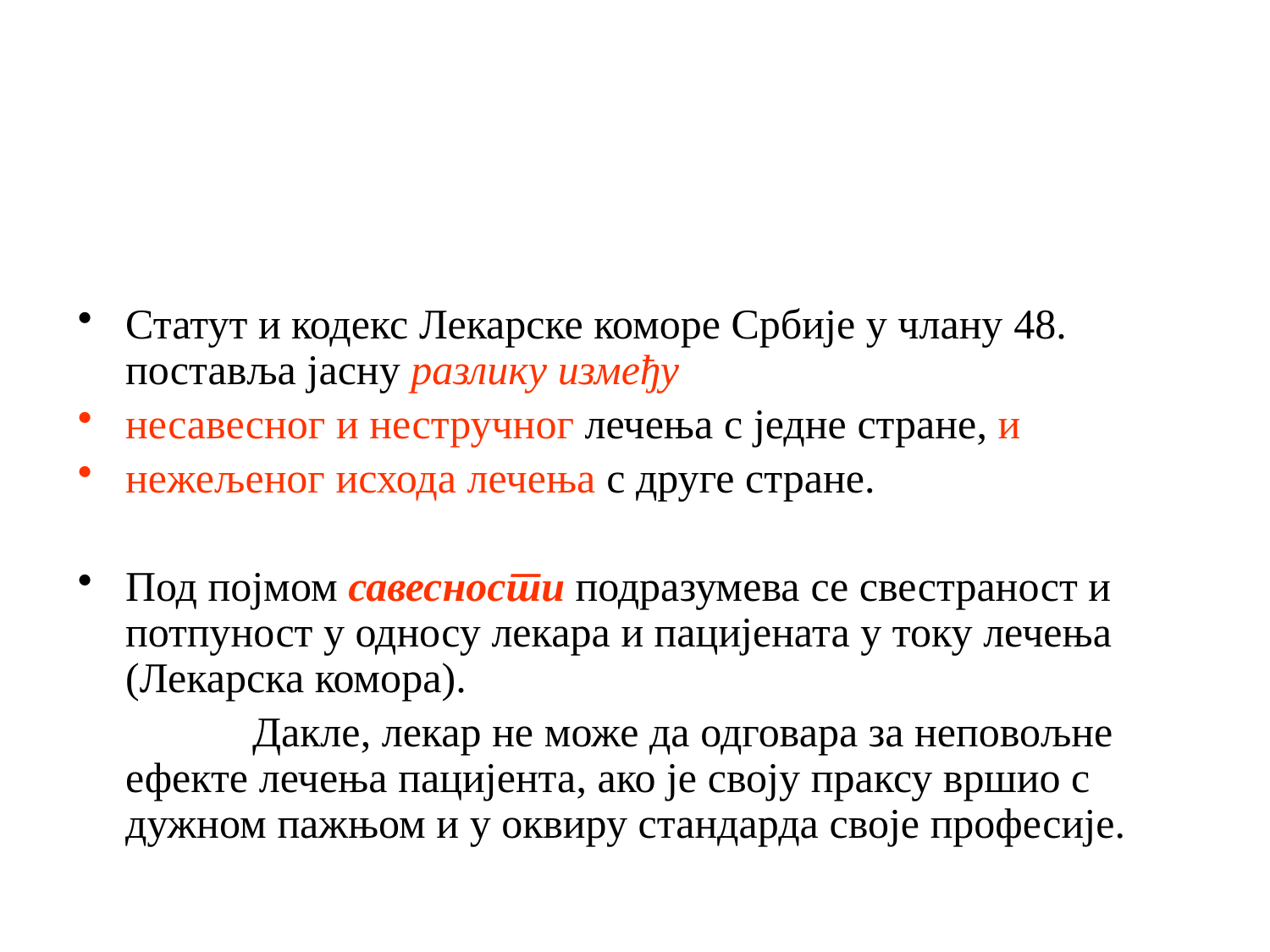

#
Статут и кодекс Лекарске коморе Србије у члану 48. поставља јасну разлику између
несавесног и нестручног лечења с једне стране, и
нежељеног исхода лечења с друге стране.

Под појмом савесности подразумева се свестраност и потпуност у односу лекара и пацијената у току лечења (Лекарска комора).
		Дакле, лекар не може да одговара за неповољне ефекте лечења пацијента, ако је своју праксу вршио с дужном пажњом и у оквиру стандарда своје професије.